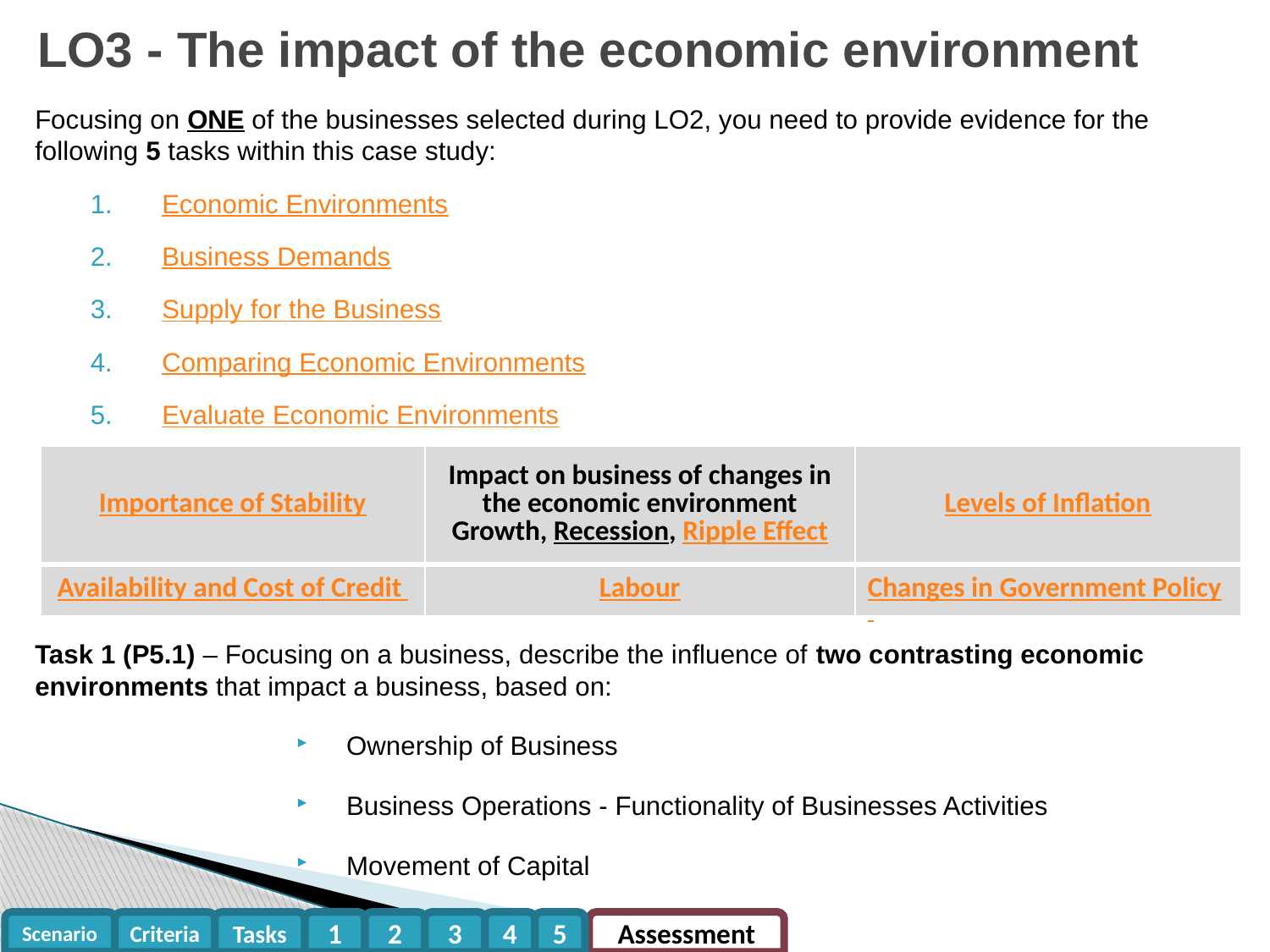

LO3 - The impact of the economic environment
Focusing on ONE of the businesses selected during LO2, you need to provide evidence for the following 5 tasks within this case study:
Economic Environments
Business Demands
Supply for the Business
Comparing Economic Environments
Evaluate Economic Environments
Focusing on one of the businesses selected from the two selected during ao2

Task 1 (P5.1) – Focusing on a business, describe the influence of two contrasting economic environments that impact a business, based on:
Ownership of Business
Business Operations - Functionality of Businesses Activities
Movement of Capital
| Importance of Stability | Impact on business of changes in the economic environment Growth, Recession, Ripple Effect | Levels of Inflation |
| --- | --- | --- |
| Availability and Cost of Credit | Labour | Changes in Government Policy |